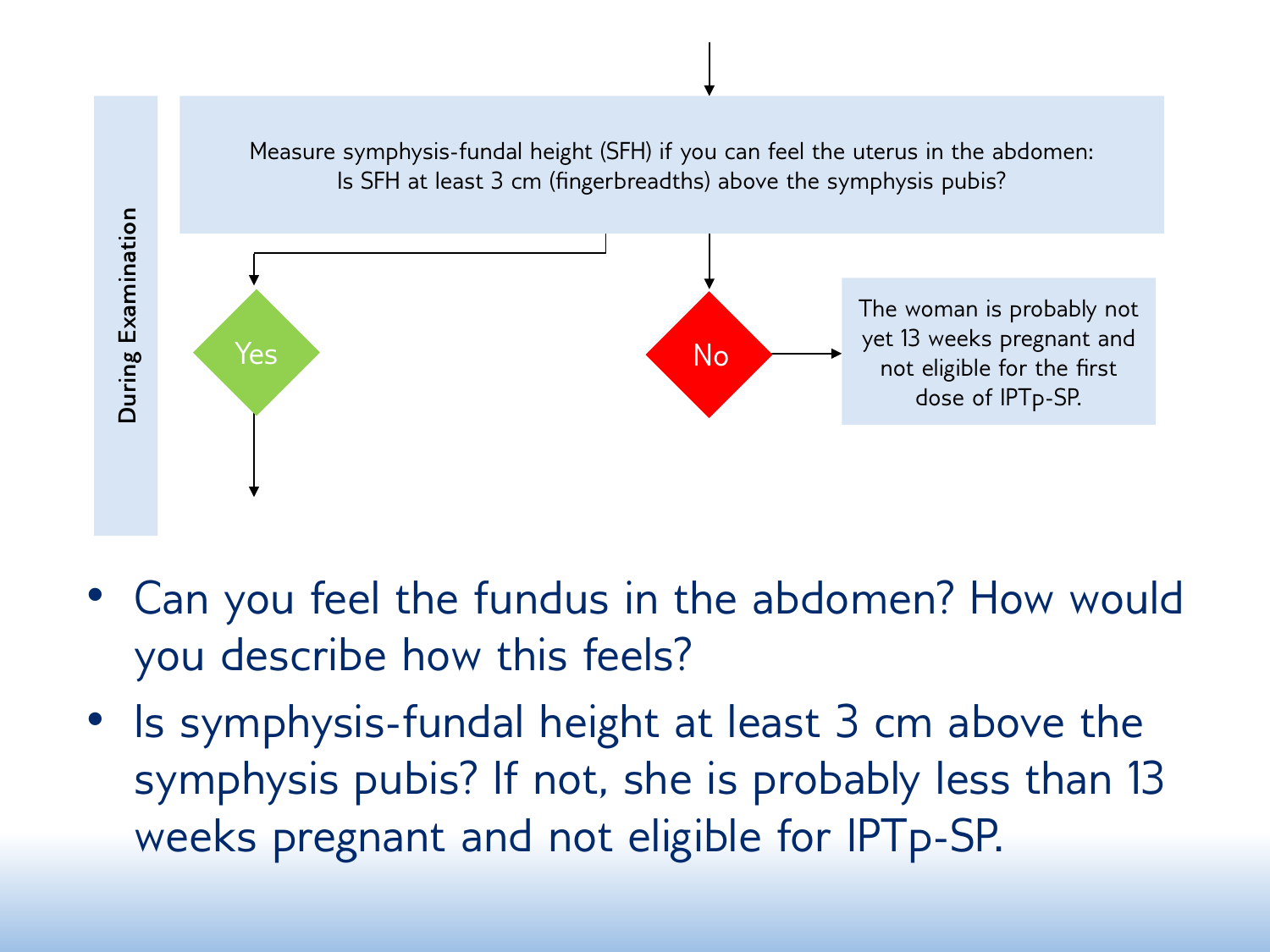

During Examination
Measure symphysis-fundal height (SFH) if you can feel the uterus in the abdomen:
Is SFH at least 3 cm (fingerbreadths) above the symphysis pubis?
The woman is probably not yet 13 weeks pregnant and not eligible for the first dose of IPTp-SP.

Yes
No
Can you feel the fundus in the abdomen? How would you describe how this feels?
Is symphysis-fundal height at least 3 cm above the symphysis pubis? If not, she is probably less than 13 weeks pregnant and not eligible for IPTp-SP.